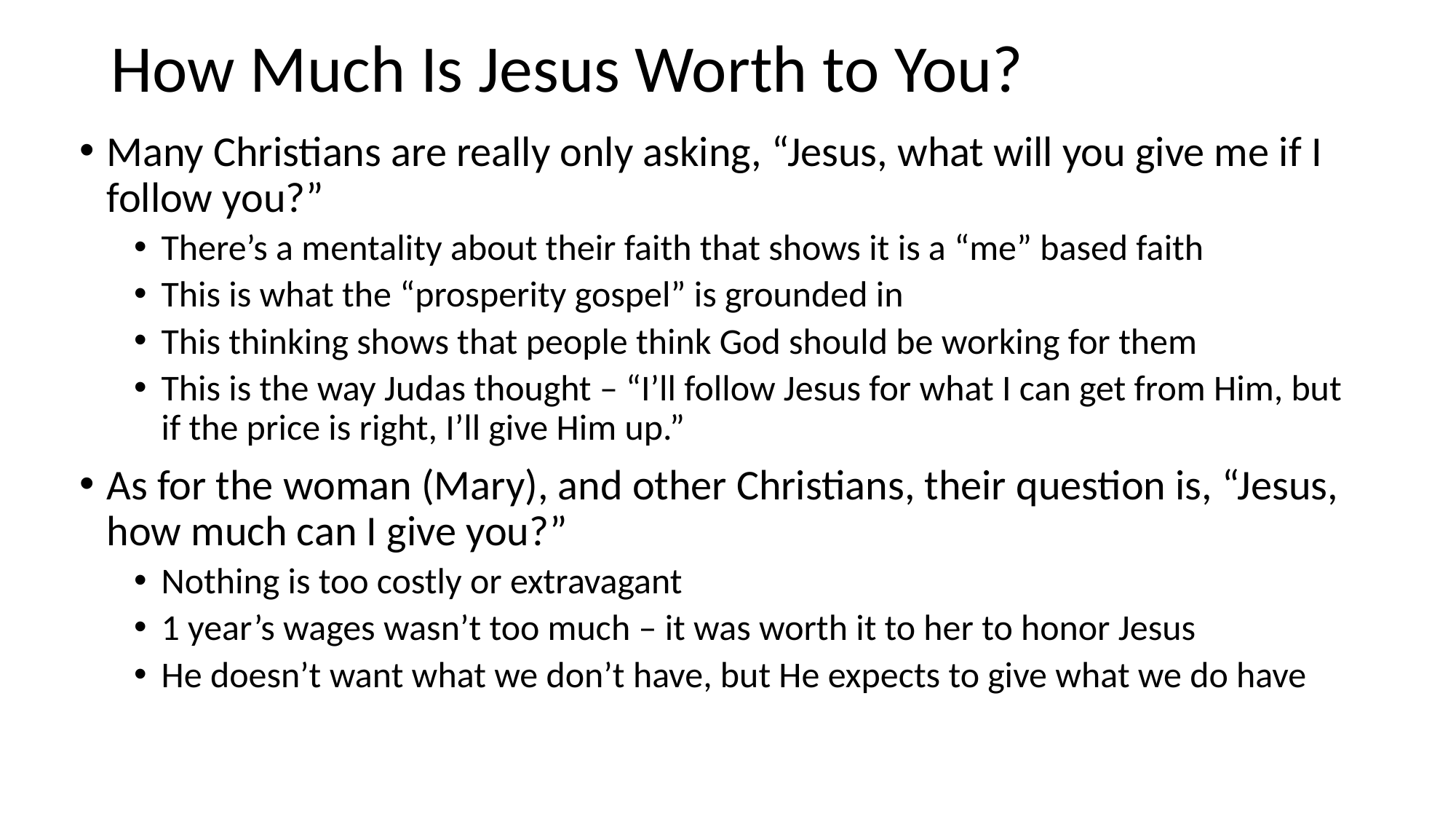

# How Much Is Jesus Worth to You?
Many Christians are really only asking, “Jesus, what will you give me if I follow you?”
There’s a mentality about their faith that shows it is a “me” based faith
This is what the “prosperity gospel” is grounded in
This thinking shows that people think God should be working for them
This is the way Judas thought – “I’ll follow Jesus for what I can get from Him, but if the price is right, I’ll give Him up.”
As for the woman (Mary), and other Christians, their question is, “Jesus, how much can I give you?”
Nothing is too costly or extravagant
1 year’s wages wasn’t too much – it was worth it to her to honor Jesus
He doesn’t want what we don’t have, but He expects to give what we do have